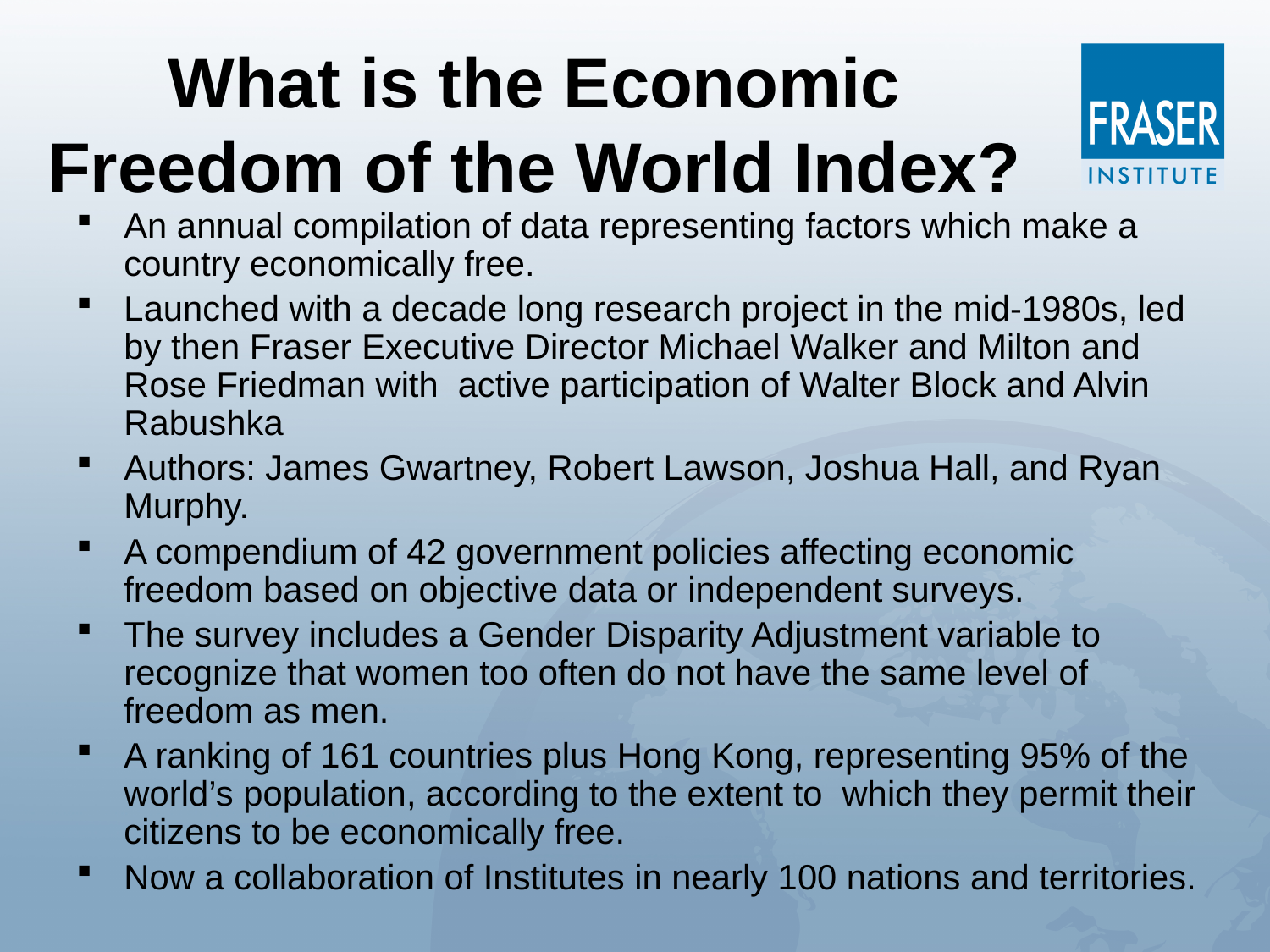

What is the Economic Freedom of the World Index?
An annual compilation of data representing factors which make a country economically free.
Launched with a decade long research project in the mid-1980s, led by then Fraser Executive Director Michael Walker and Milton and Rose Friedman with  active participation of Walter Block and Alvin Rabushka
Authors: James Gwartney, Robert Lawson, Joshua Hall, and Ryan Murphy.
A compendium of 42 government policies affecting economic freedom based on objective data or independent surveys.
The survey includes a Gender Disparity Adjustment variable to recognize that women too often do not have the same level of freedom as men.
A ranking of 161 countries plus Hong Kong, representing 95% of the world’s population, according to the extent to  which they permit their citizens to be economically free.
Now a collaboration of Institutes in nearly 100 nations and territories.